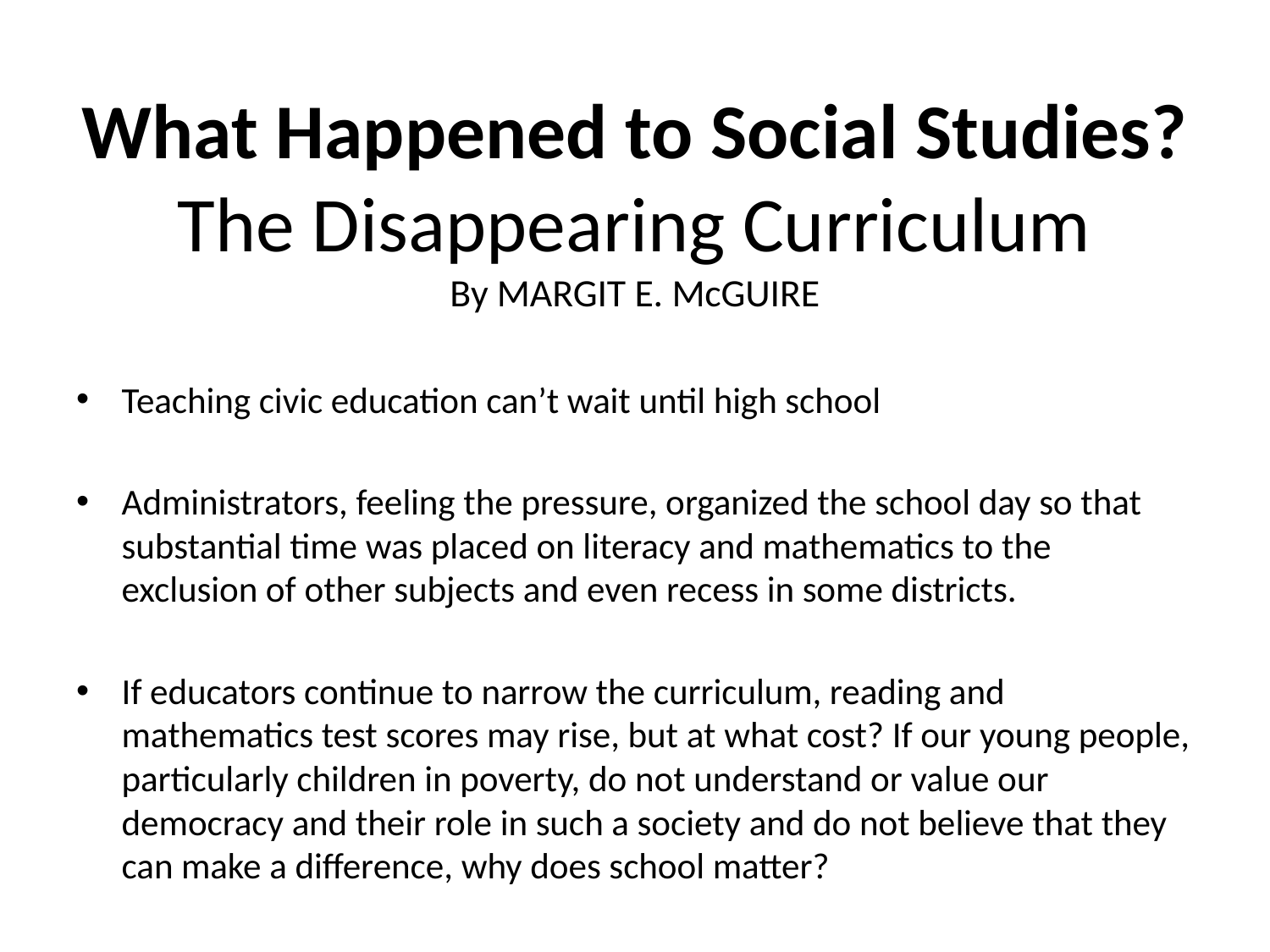

# What Happened to Social Studies? The Disappearing Curriculum By MARGIT E. McGUIRE
Teaching civic education can’t wait until high school

Administrators, feeling the pressure, organized the school day so that substantial time was placed on literacy and mathematics to the exclusion of other subjects and even recess in some districts.

If educators continue to narrow the curriculum, reading and mathematics test scores may rise, but at what cost? If our young people, particularly children in poverty, do not understand or value our democracy and their role in such a society and do not believe that they can make a difference, why does school matter?